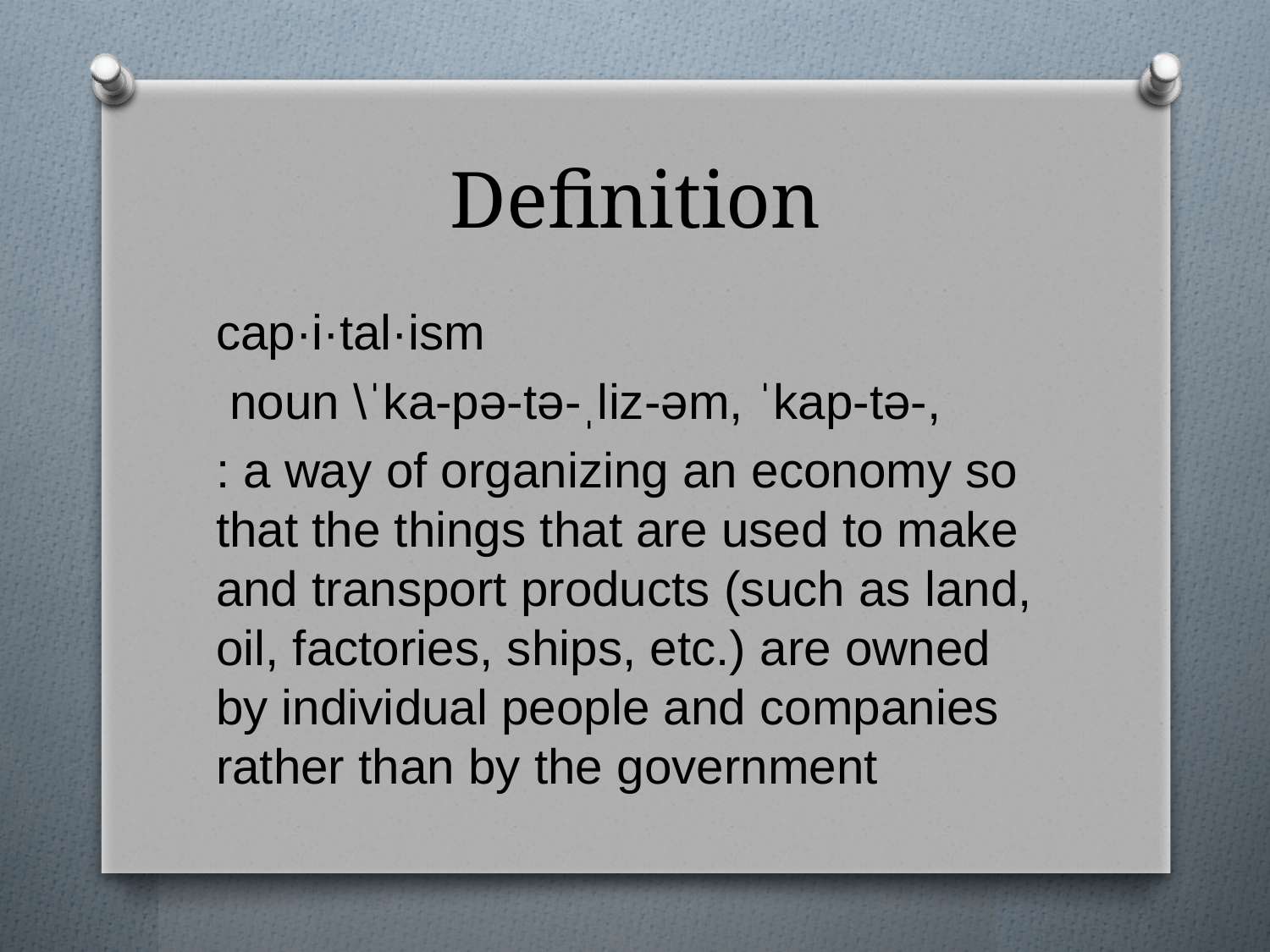

# Definition
cap·i·tal·ism
 noun \ˈka-pə-tə-ˌliz-əm, ˈkap-tə-,
: a way of organizing an economy so that the things that are used to make and transport products (such as land, oil, factories, ships, etc.) are owned by individual people and companies rather than by the government